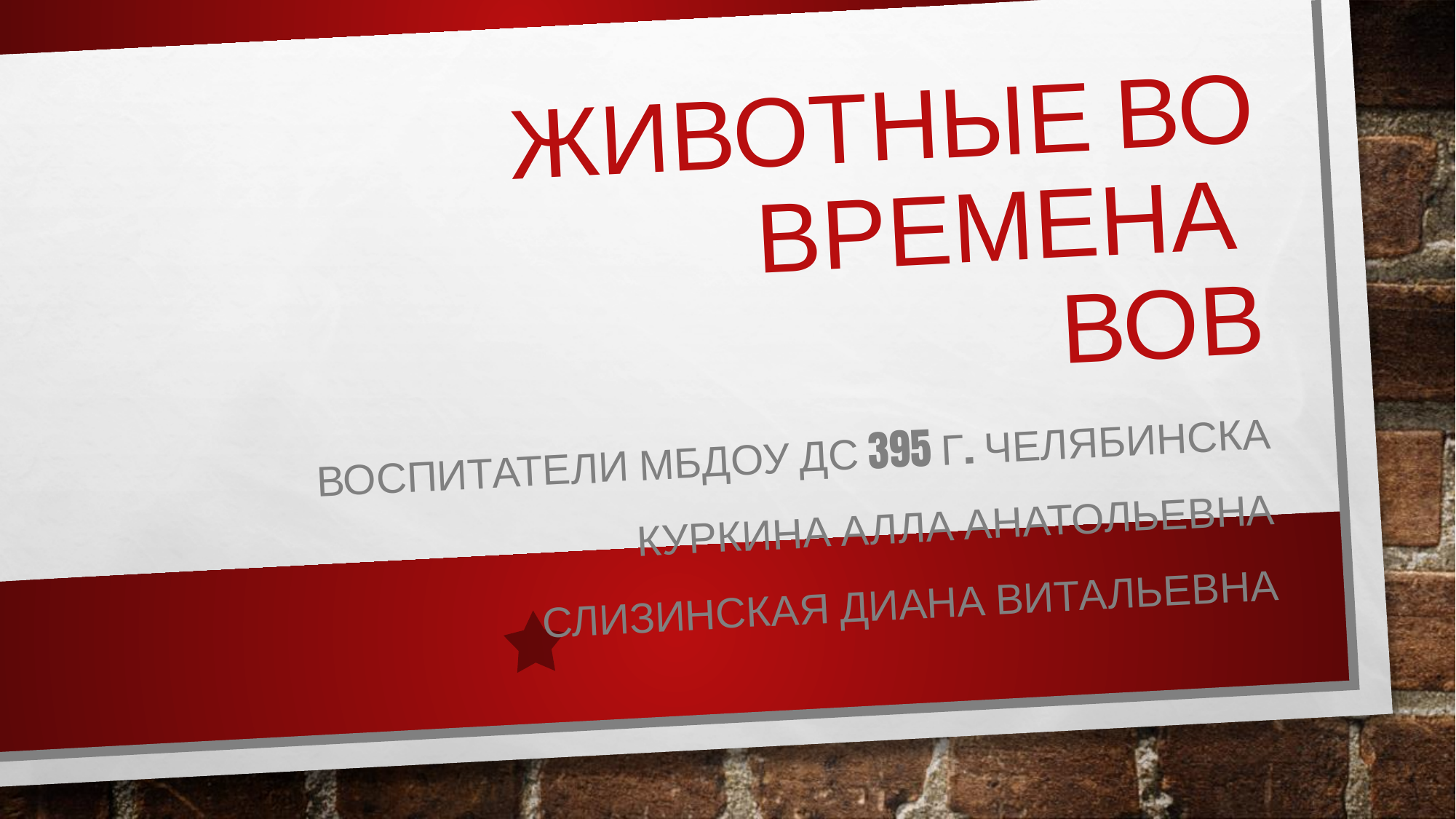

# Животные во времена ВОВ
Воспитатели МБДОУ ДС 395 г. Челябинска
Куркина Алла Анатольевна
Слизинская Диана Витальевна